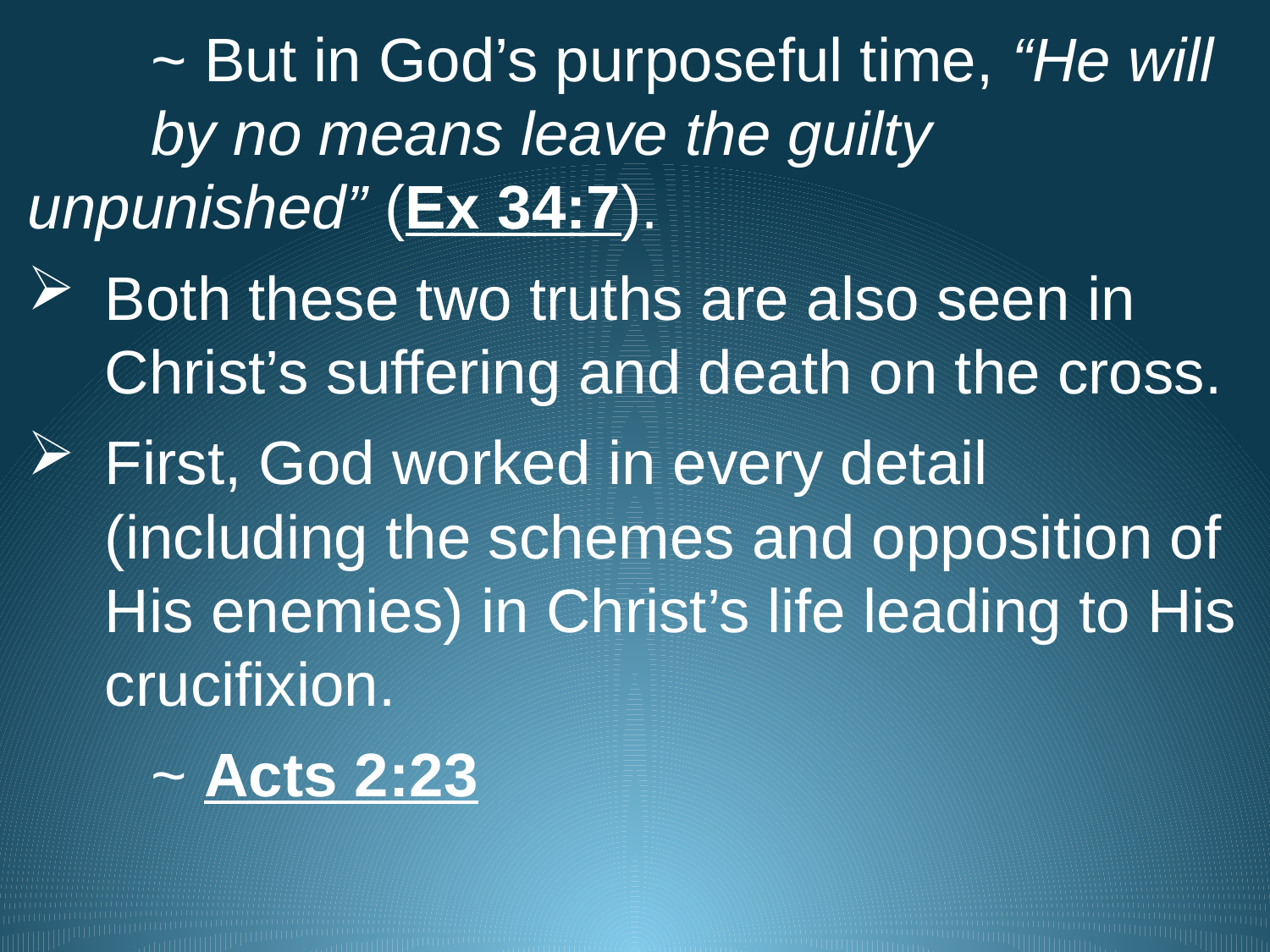

~ But in God’s purposeful time, “He will 					by no means leave the guilty 							unpunished” (Ex 34:7).
Both these two truths are also seen in Christ’s suffering and death on the cross.
First, God worked in every detail 			(including the schemes and opposition of His enemies) in Christ’s life leading to His crucifixion.
		~ Acts 2:23